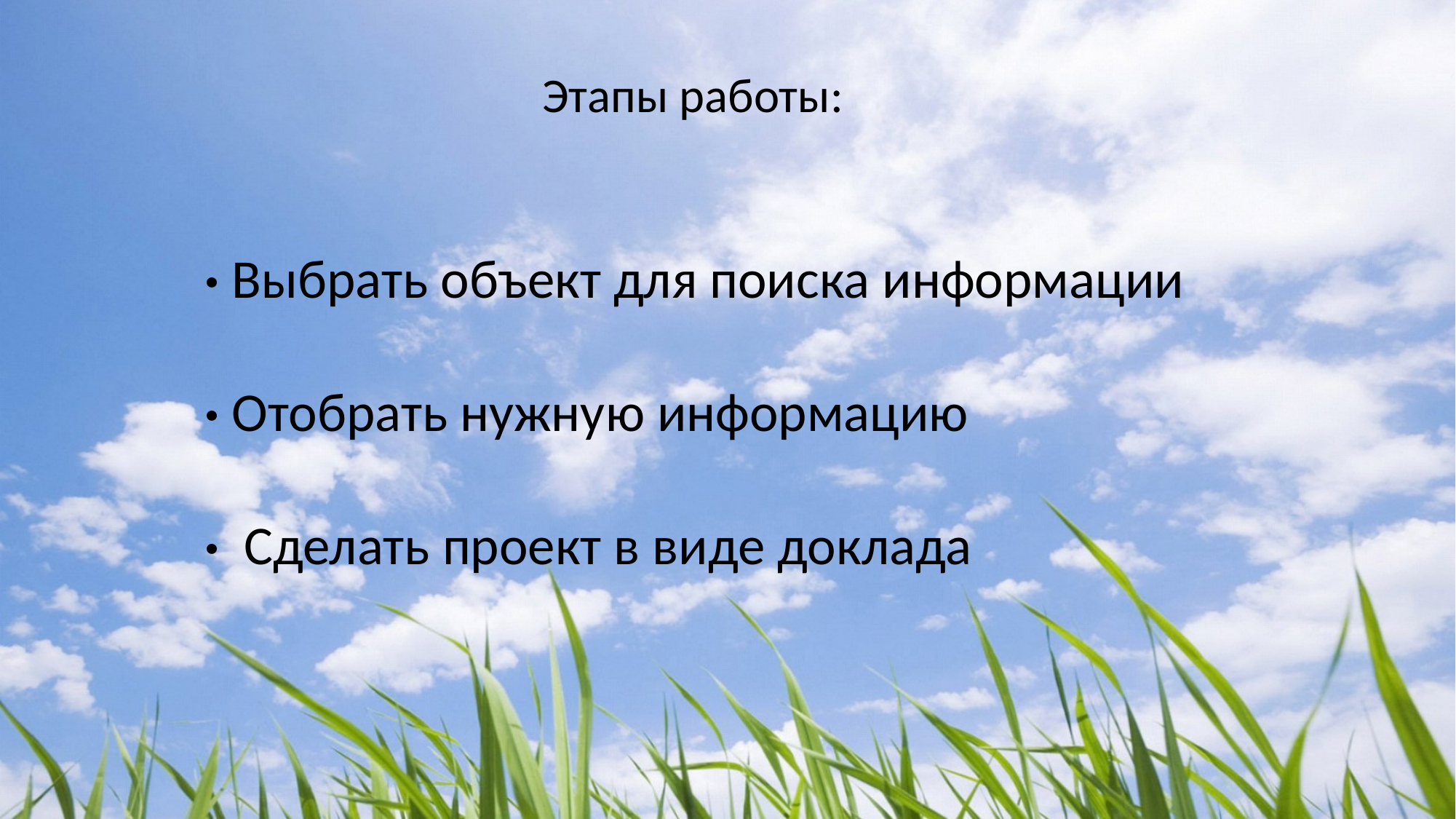

# Этапы работы:
· Выбрать объект для поиска информации
· Отобрать нужную информацию
·  Сделать проект в виде доклада